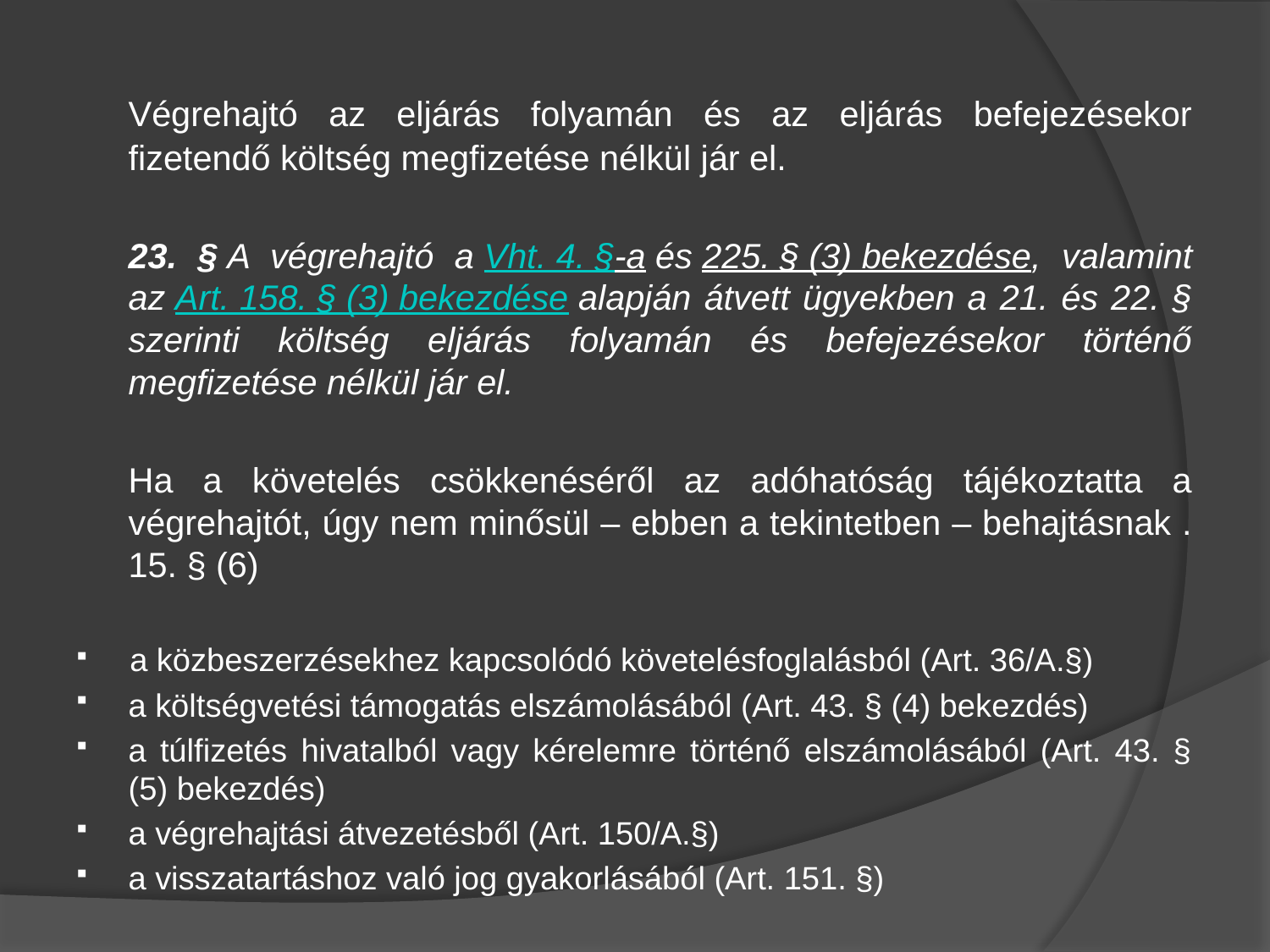

#
	Végrehajtó az eljárás folyamán és az eljárás befejezésekor fizetendő költség megfizetése nélkül jár el.

	23. § A végrehajtó a Vht. 4. §-a és 225. § (3) bekezdése, valamint az Art. 158. § (3) bekezdése alapján átvett ügyekben a 21. és 22. § szerinti költség eljárás folyamán és befejezésekor történő megfizetése nélkül jár el.

	Ha a követelés csökkenéséről az adóhatóság tájékoztatta a végrehajtót, úgy nem minősül – ebben a tekintetben – behajtásnak . 15. § (6)

a közbeszerzésekhez kapcsolódó követelésfoglalásból (Art. 36/A.§)
a költségvetési támogatás elszámolásából (Art. 43. § (4) bekezdés)
a túlfizetés hivatalból vagy kérelemre történő elszámolásából (Art. 43. § (5) bekezdés)
a végrehajtási átvezetésből (Art. 150/A.§)
a visszatartáshoz való jog gyakorlásából (Art. 151. §)